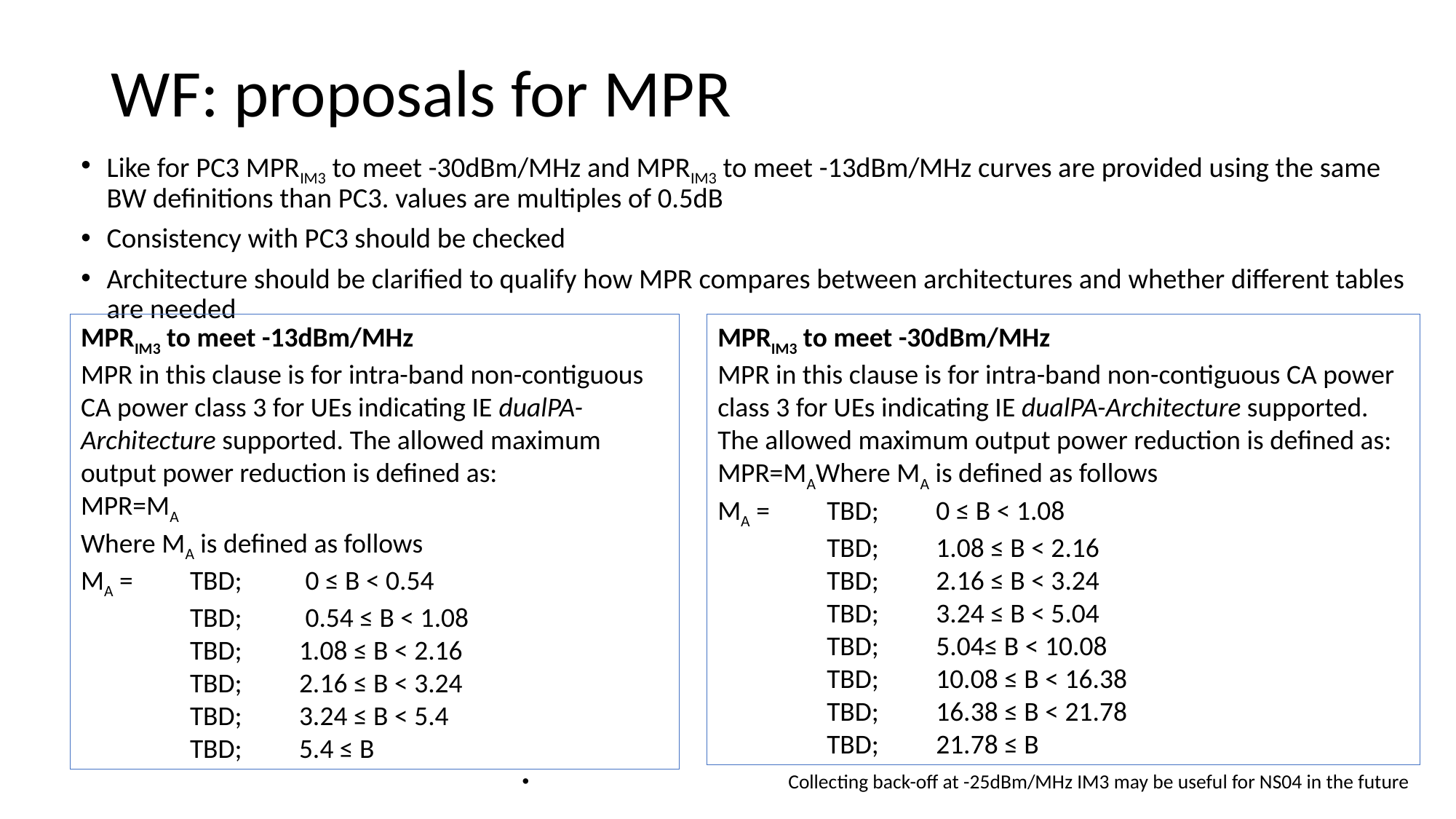

# WF: proposals for MPR
Like for PC3 MPRIM3 to meet -30dBm/MHz and MPRIM3 to meet -13dBm/MHz curves are provided using the same BW definitions than PC3. values are multiples of 0.5dB
Consistency with PC3 should be checked
Architecture should be clarified to qualify how MPR compares between architectures and whether different tables are needed

Collecting back-off at -25dBm/MHz IM3 may be useful for NS04 in the future

MPRIM3 to meet -13dBm/MHz
MPR in this clause is for intra-band non-contiguous CA power class 3 for UEs indicating IE dualPA-Architecture supported. The allowed maximum output power reduction is defined as:
MPR=MA
Where MA is defined as follows
MA = 	TBD;	 0 ≤ B < 0.54
	TBD;	 0.54 ≤ B < 1.08
	TBD; 	1.08 ≤ B < 2.16
	TBD; 	2.16 ≤ B < 3.24
	TBD; 	3.24 ≤ B < 5.4
	TBD; 	5.4 ≤ B
MPRIM3 to meet -30dBm/MHz
MPR in this clause is for intra-band non-contiguous CA power class 3 for UEs indicating IE dualPA-Architecture supported. The allowed maximum output power reduction is defined as:
MPR=MAWhere MA is defined as follows
MA = 	TBD; 	0 ≤ B < 1.08
	TBD; 	1.08 ≤ B < 2.16
	TBD; 	2.16 ≤ B < 3.24
TBD;       	3.24 ≤ B < 5.04
	TBD; 	5.04≤ B < 10.08
	TBD; 	10.08 ≤ B < 16.38
	TBD;       	16.38 ≤ B < 21.78
               	TBD; 	21.78 ≤ B